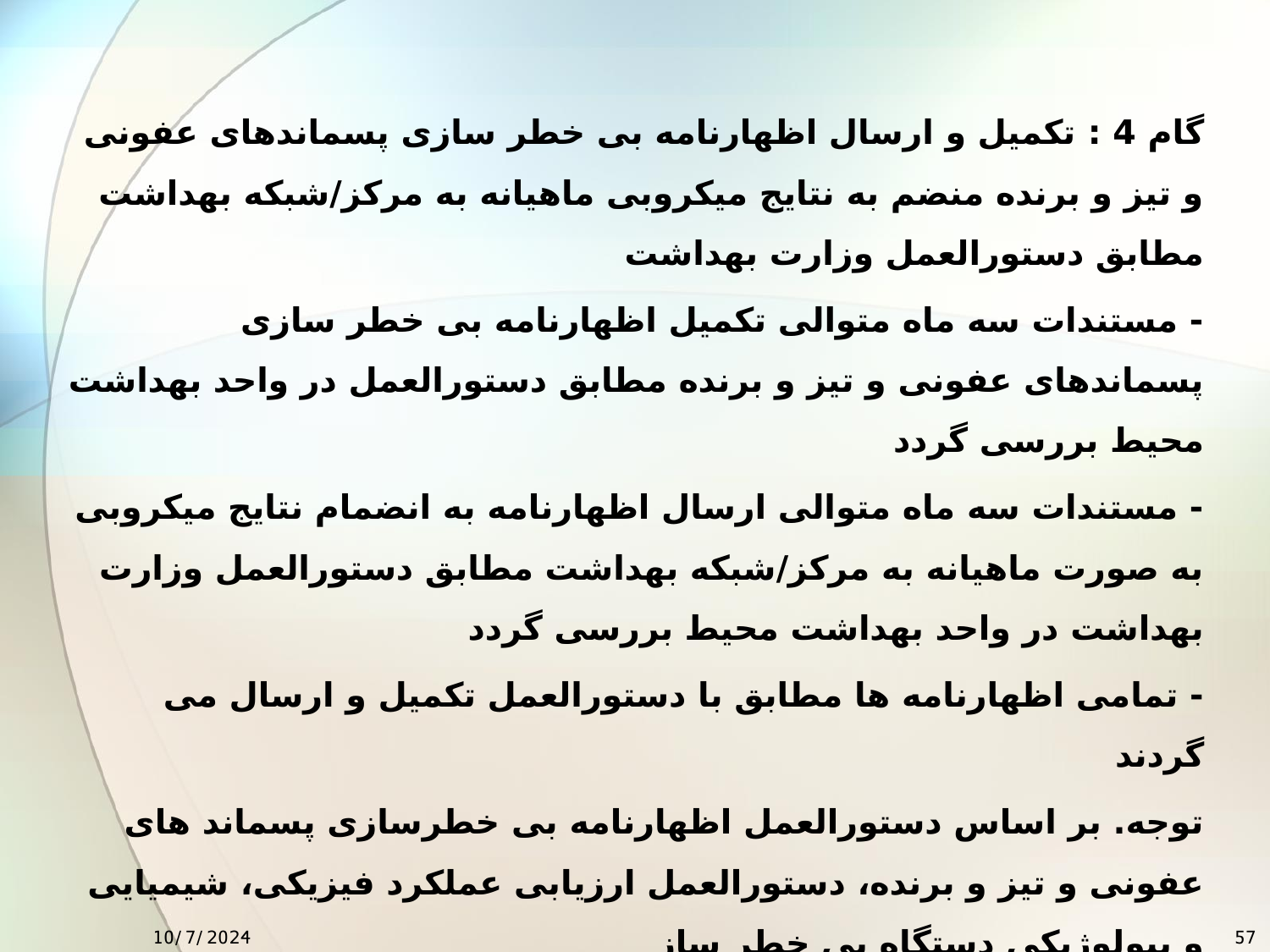

گام 4 : تکمیل و ارسال اظهارنامه بی خطر سازی پسماندهای عفونی و تیز و برنده منضم به نتایج میکروبی ماهیانه به مرکز/شبکه بهداشت مطابق دستورالعمل وزارت بهداشت
- مستندات سه ماه متوالی تکمیل اظهارنامه بی خطر سازی پسماندهای عفونی و تیز و برنده مطابق دستورالعمل در واحد بهداشت محیط بررسی گردد
- مستندات سه ماه متوالی ارسال اظهارنامه به انضمام نتایج میکروبی به صورت ماهیانه به مرکز/شبکه بهداشت مطابق دستورالعمل وزارت بهداشت در واحد بهداشت محیط بررسی گردد
- تمامی اظهارنامه ها مطابق با دستورالعمل تکمیل و ارسال می گردند
توجه. بر اساس دستورالعمل اظهارنامه بی خطرسازی پسماند های عفونی و تیز و برنده، دستورالعمل ارزیابی عملکرد فیزیکی، شیمیایی و بیولوژیکی دستگاه بی خطر ساز

10/7/2024
57